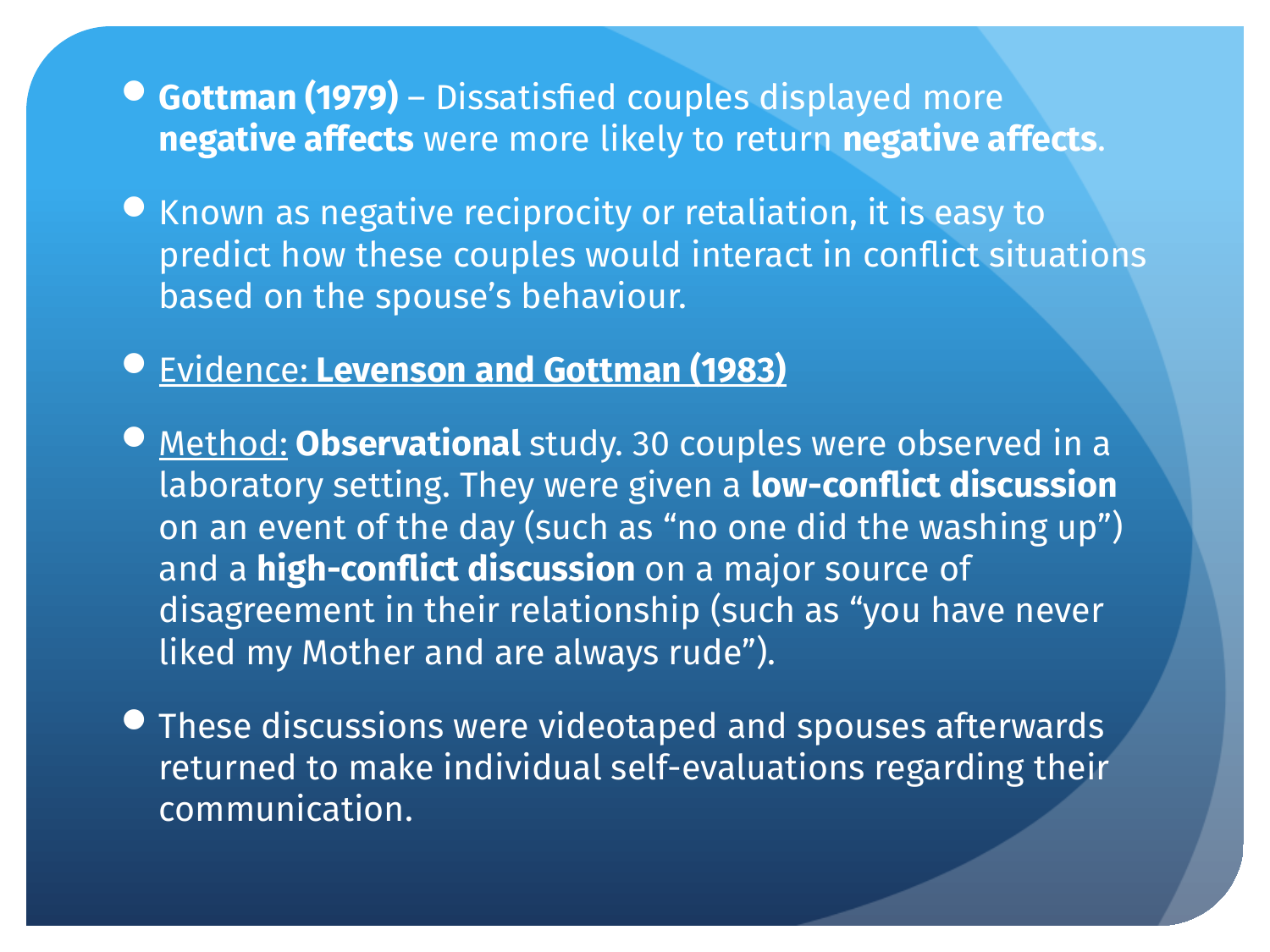

Gottman (1979) – Dissatisfied couples displayed more negative affects were more likely to return negative affects.
Known as negative reciprocity or retaliation, it is easy to predict how these couples would interact in conflict situations based on the spouse’s behaviour.
Evidence: Levenson and Gottman (1983)
Method: Observational study. 30 couples were observed in a laboratory setting. They were given a low-conflict discussion on an event of the day (such as “no one did the washing up”) and a high-conflict discussion on a major source of disagreement in their relationship (such as “you have never liked my Mother and are always rude”).
These discussions were videotaped and spouses afterwards returned to make individual self-evaluations regarding their communication.